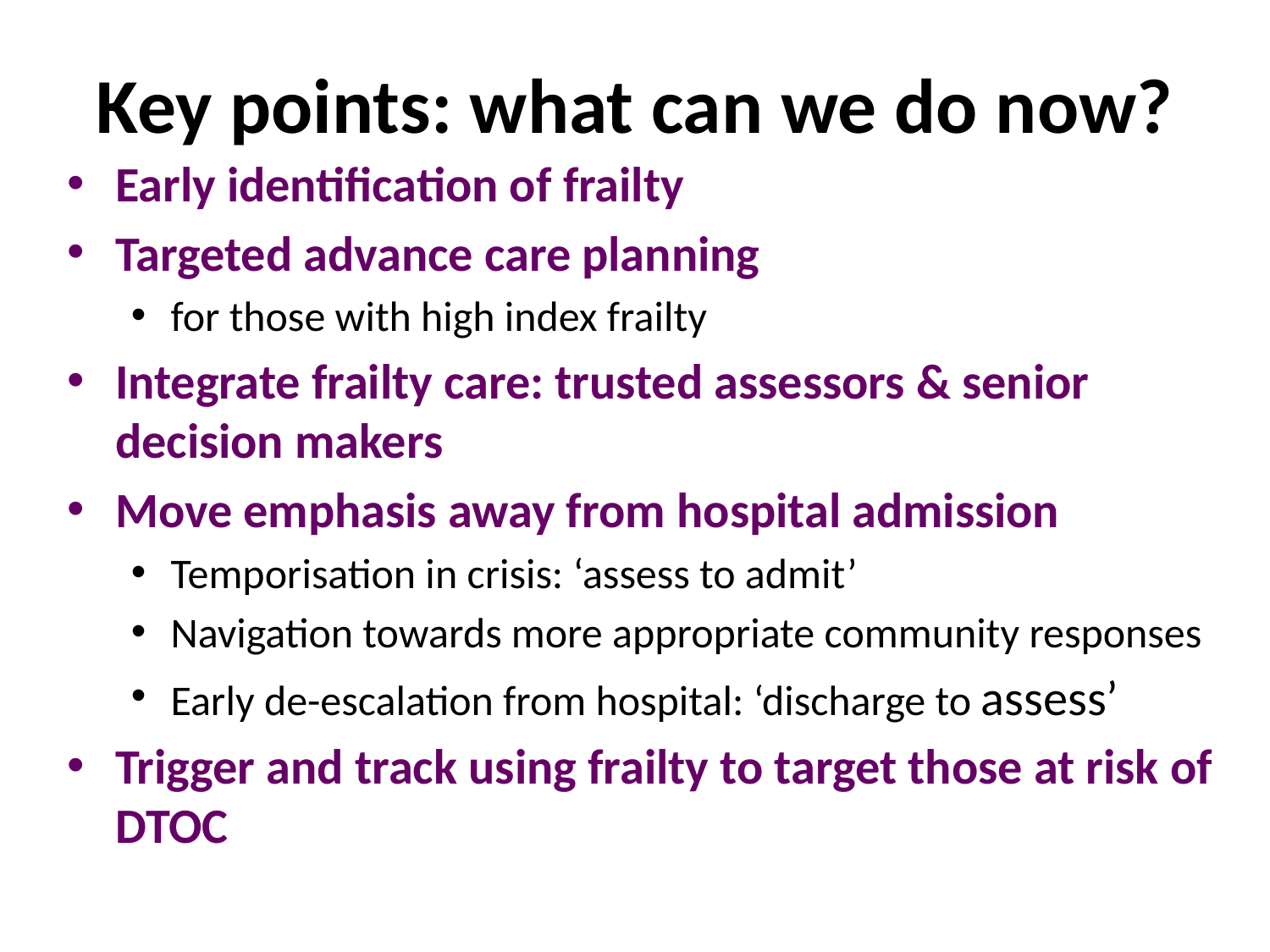

# Key points: what can we do now?
Early identification of frailty
Targeted advance care planning
for those with high index frailty
Integrate frailty care: trusted assessors & senior decision makers
Move emphasis away from hospital admission
Temporisation in crisis: ‘assess to admit’
Navigation towards more appropriate community responses
Early de-escalation from hospital: ‘discharge to assess’
Trigger and track using frailty to target those at risk of DTOC